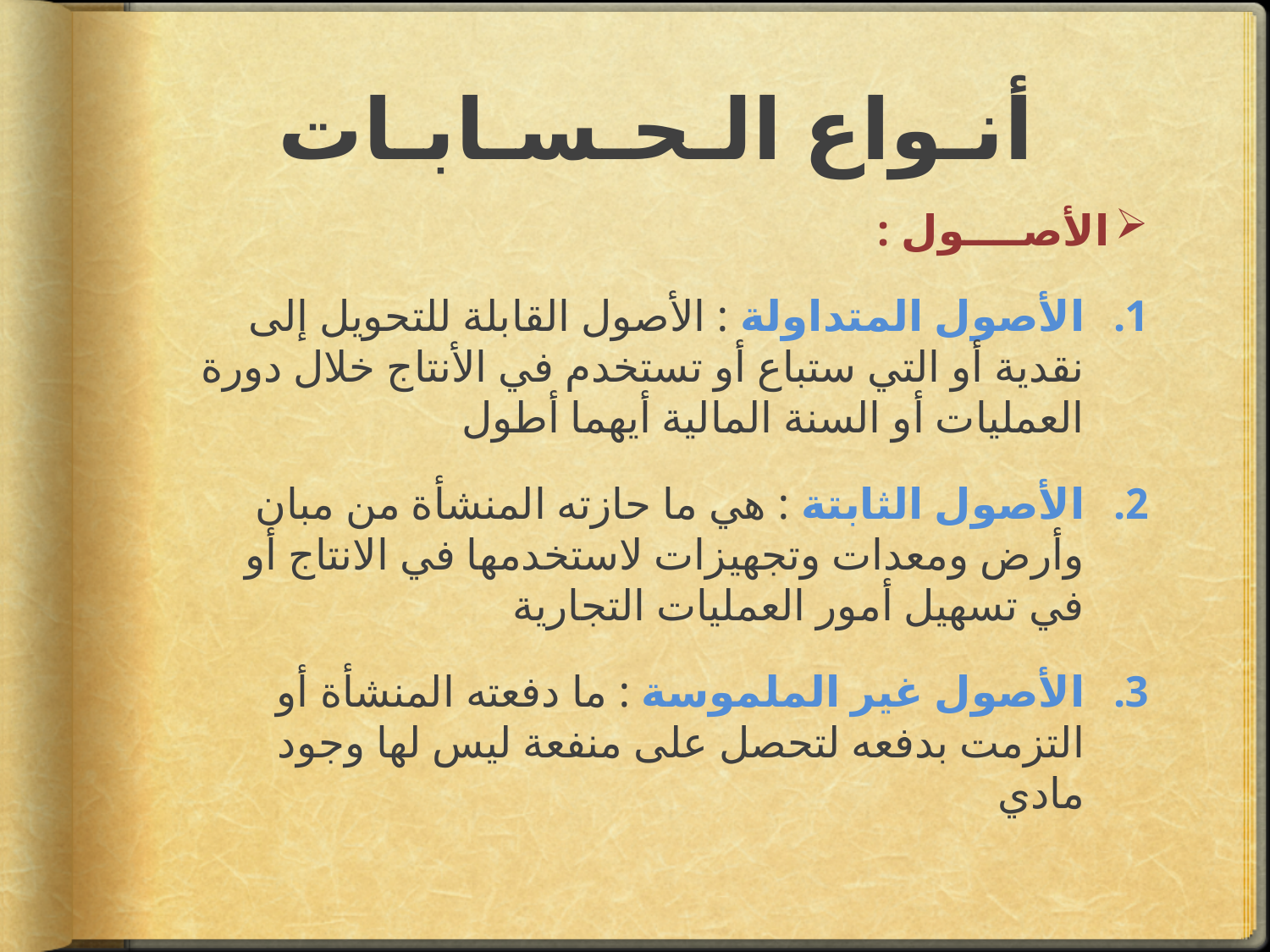

# أنـواع الـحـسـابـات
الأصــــول :
الأصول المتداولة : الأصول القابلة للتحويل إلى نقدية أو التي ستباع أو تستخدم في الأنتاج خلال دورة العمليات أو السنة المالية أيهما أطول
الأصول الثابتة : هي ما حازته المنشأة من مبان وأرض ومعدات وتجهيزات لاستخدمها في الانتاج أو في تسهيل أمور العمليات التجارية
الأصول غير الملموسة : ما دفعته المنشأة أو التزمت بدفعه لتحصل على منفعة ليس لها وجود مادي